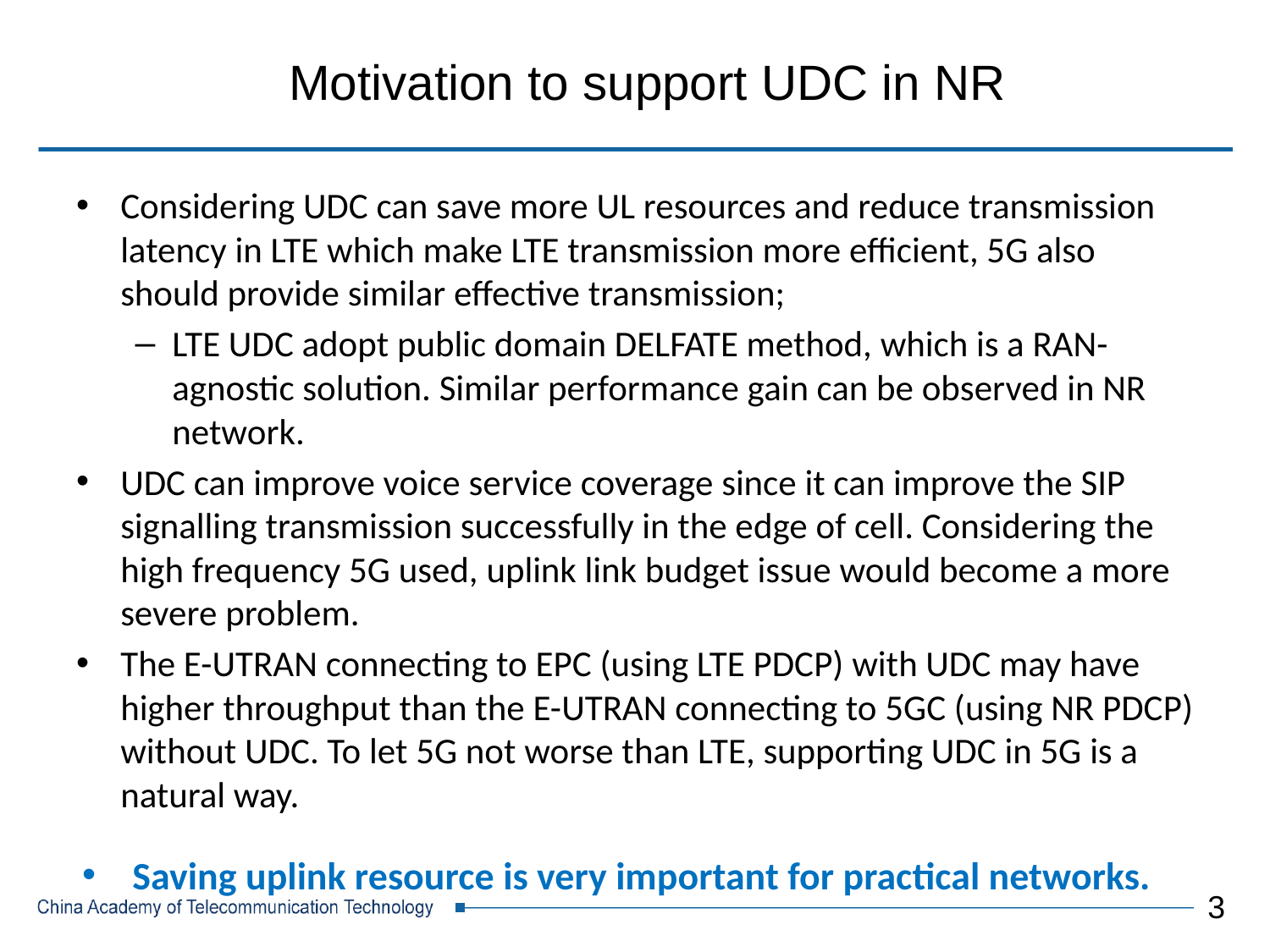

# Motivation to support UDC in NR

Considering UDC can save more UL resources and reduce transmission latency in LTE which make LTE transmission more efficient, 5G also should provide similar effective transmission;
LTE UDC adopt public domain DELFATE method, which is a RAN-agnostic solution. Similar performance gain can be observed in NR network.
UDC can improve voice service coverage since it can improve the SIP signalling transmission successfully in the edge of cell. Considering the high frequency 5G used, uplink link budget issue would become a more severe problem.
The E-UTRAN connecting to EPC (using LTE PDCP) with UDC may have higher throughput than the E-UTRAN connecting to 5GC (using NR PDCP) without UDC. To let 5G not worse than LTE, supporting UDC in 5G is a natural way.

Saving uplink resource is very important for practical networks.
3